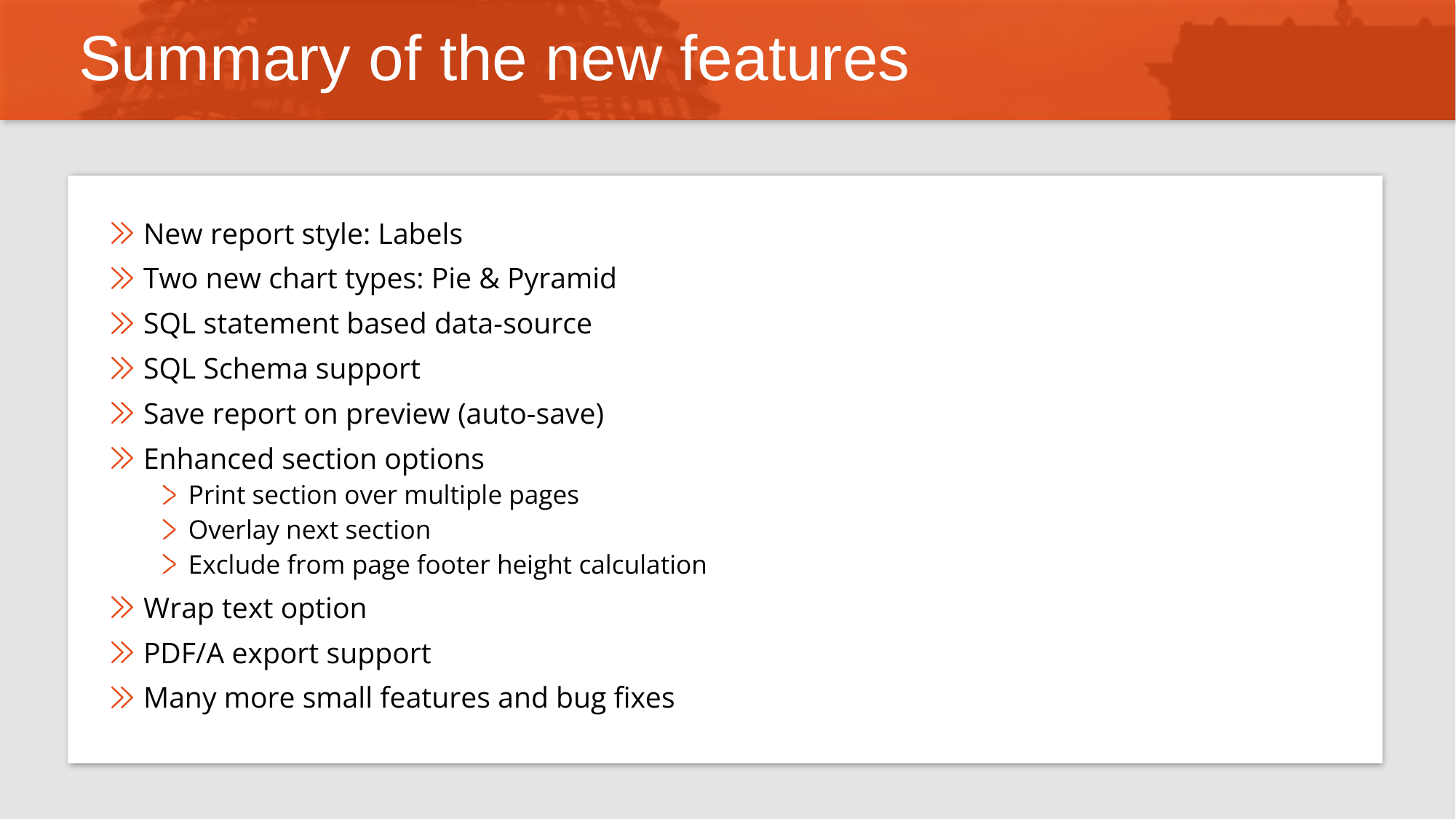

# Summary of the new features
New report style: Labels
Two new chart types: Pie & Pyramid
SQL statement based data-source
SQL Schema support
Save report on preview (auto-save)
Enhanced section options
Print section over multiple pages
Overlay next section
Exclude from page footer height calculation
Wrap text option
PDF/A export support
Many more small features and bug fixes